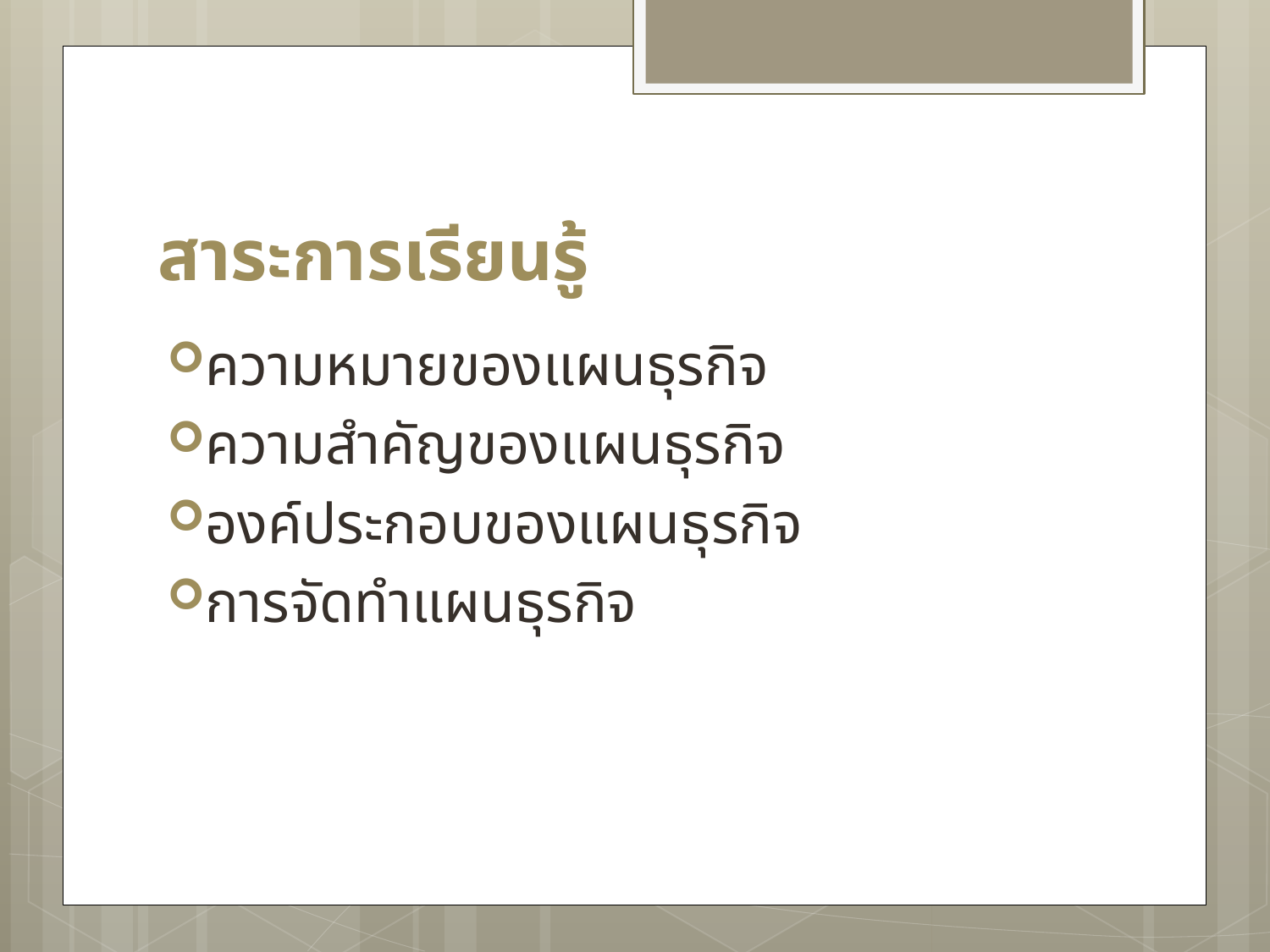

# สาระการเรียนรู้
ความหมายของแผนธุรกิจ
ความสำคัญของแผนธุรกิจ
องค์ประกอบของแผนธุรกิจ
การจัดทำแผนธุรกิจ